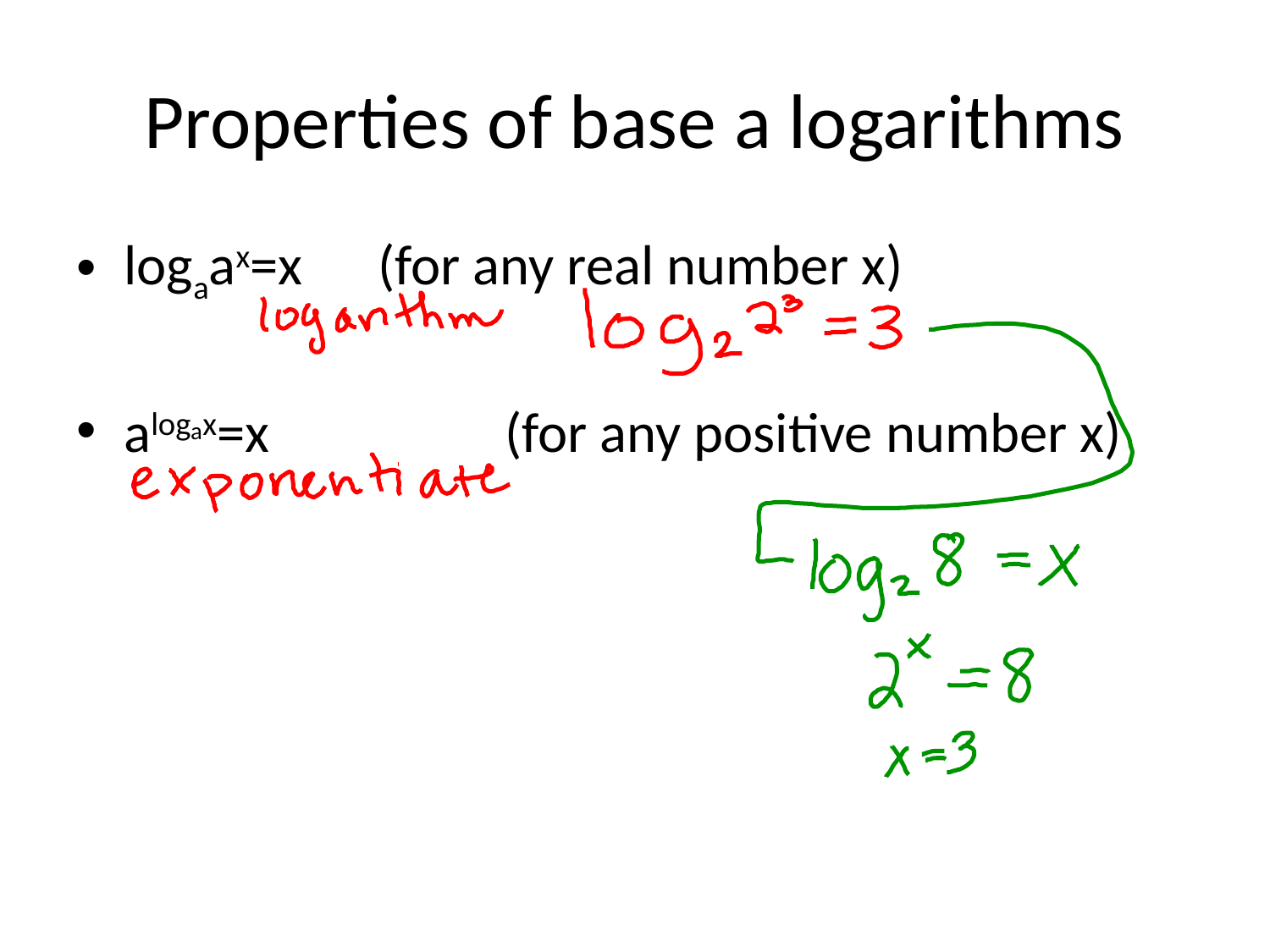

# Properties of base a logarithms
logaax=x  	(for any real number x)

alogax=x 		(for any positive number x)